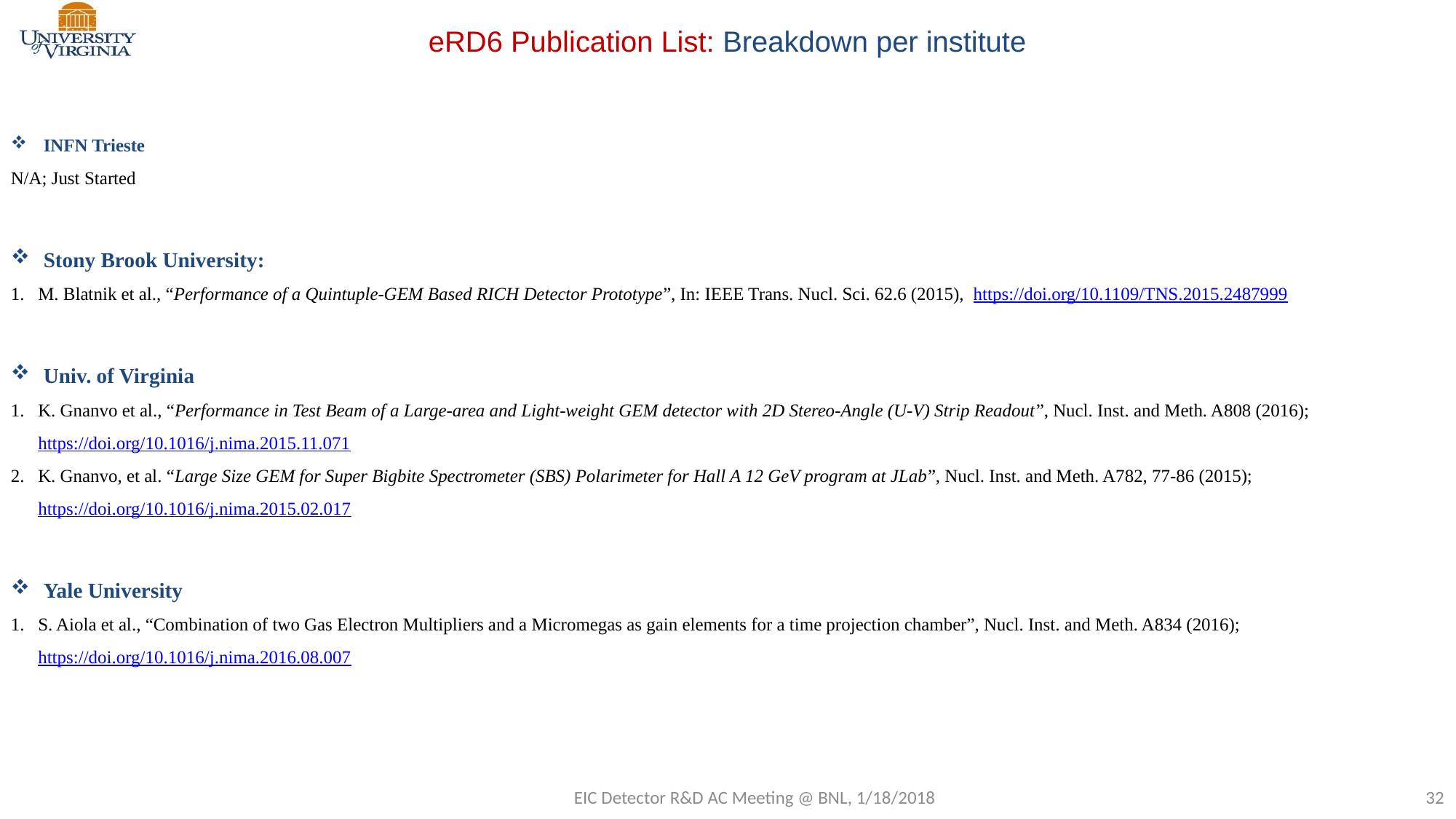

eRD6 Publication List: Breakdown per institute
INFN Trieste
N/A; Just Started

Stony Brook University:
M. Blatnik et al., “Performance of a Quintuple-GEM Based RICH Detector Prototype”, In: IEEE Trans. Nucl. Sci. 62.6 (2015),  https://doi.org/10.1109/TNS.2015.2487999

Univ. of Virginia
K. Gnanvo et al., “Performance in Test Beam of a Large-area and Light-weight GEM detector with 2D Stereo-Angle (U-V) Strip Readout”, Nucl. Inst. and Meth. A808 (2016); https://doi.org/10.1016/j.nima.2015.11.071
K. Gnanvo, et al. “Large Size GEM for Super Bigbite Spectrometer (SBS) Polarimeter for Hall A 12 GeV program at JLab”, Nucl. Inst. and Meth. A782, 77-86 (2015); https://doi.org/10.1016/j.nima.2015.02.017

Yale University
S. Aiola et al., “Combination of two Gas Electron Multipliers and a Micromegas as gain elements for a time projection chamber”, Nucl. Inst. and Meth. A834 (2016); https://doi.org/10.1016/j.nima.2016.08.007

EIC Detector R&D AC Meeting @ BNL, 1/18/2018
32